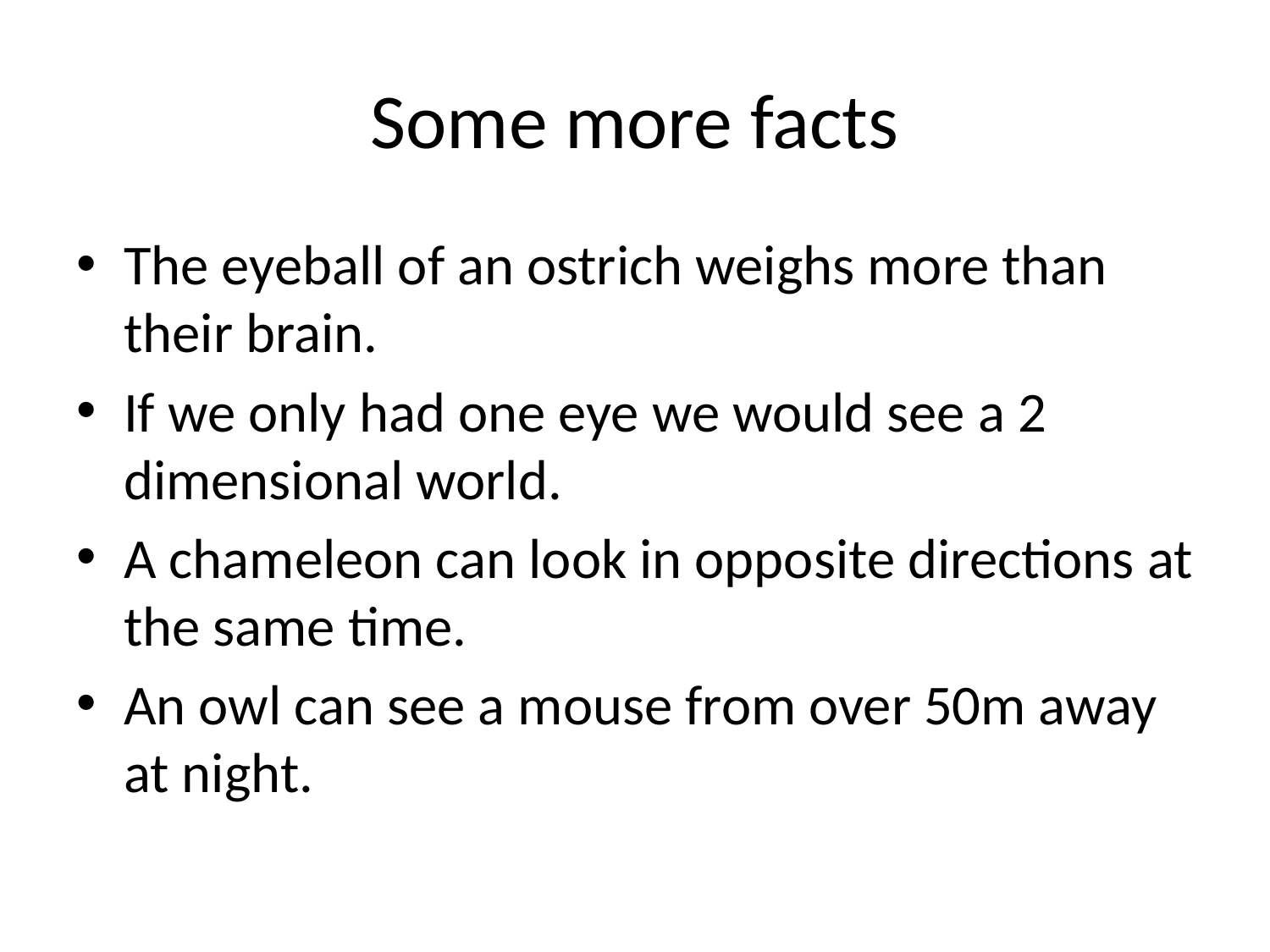

# Some more facts
The eyeball of an ostrich weighs more than their brain.
If we only had one eye we would see a 2 dimensional world.
A chameleon can look in opposite directions at the same time.
An owl can see a mouse from over 50m away at night.